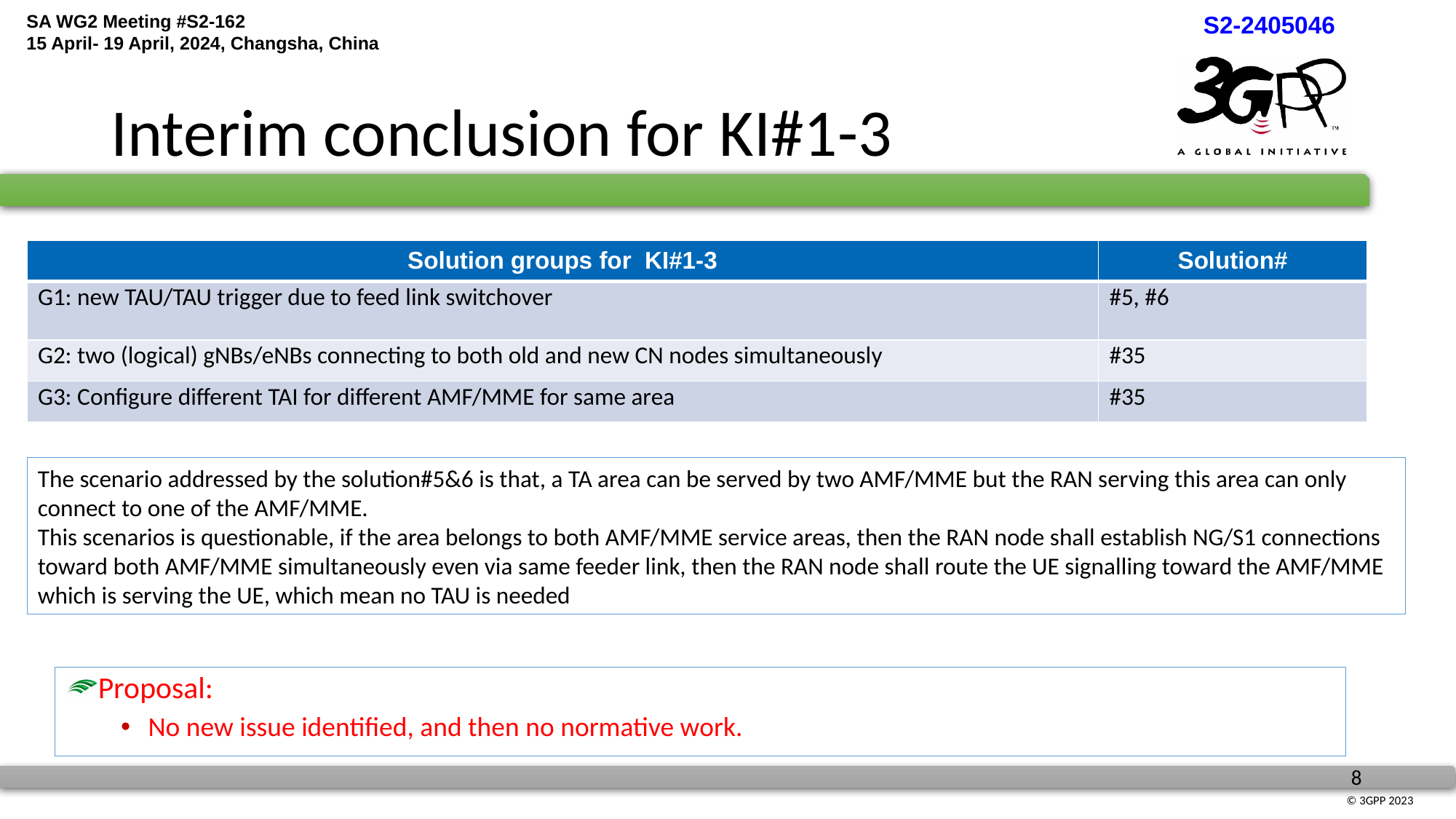

# Interim conclusion for KI#1-3
| Solution groups for KI#1-3 | Solution# |
| --- | --- |
| G1: new TAU/TAU trigger due to feed link switchover | #5, #6 |
| G2: two (logical) gNBs/eNBs connecting to both old and new CN nodes simultaneously | #35 |
| G3: Configure different TAI for different AMF/MME for same area | #35 |
The scenario addressed by the solution#5&6 is that, a TA area can be served by two AMF/MME but the RAN serving this area can only connect to one of the AMF/MME.
This scenarios is questionable, if the area belongs to both AMF/MME service areas, then the RAN node shall establish NG/S1 connections toward both AMF/MME simultaneously even via same feeder link, then the RAN node shall route the UE signalling toward the AMF/MME which is serving the UE, which mean no TAU is needed
Proposal:
No new issue identified, and then no normative work.